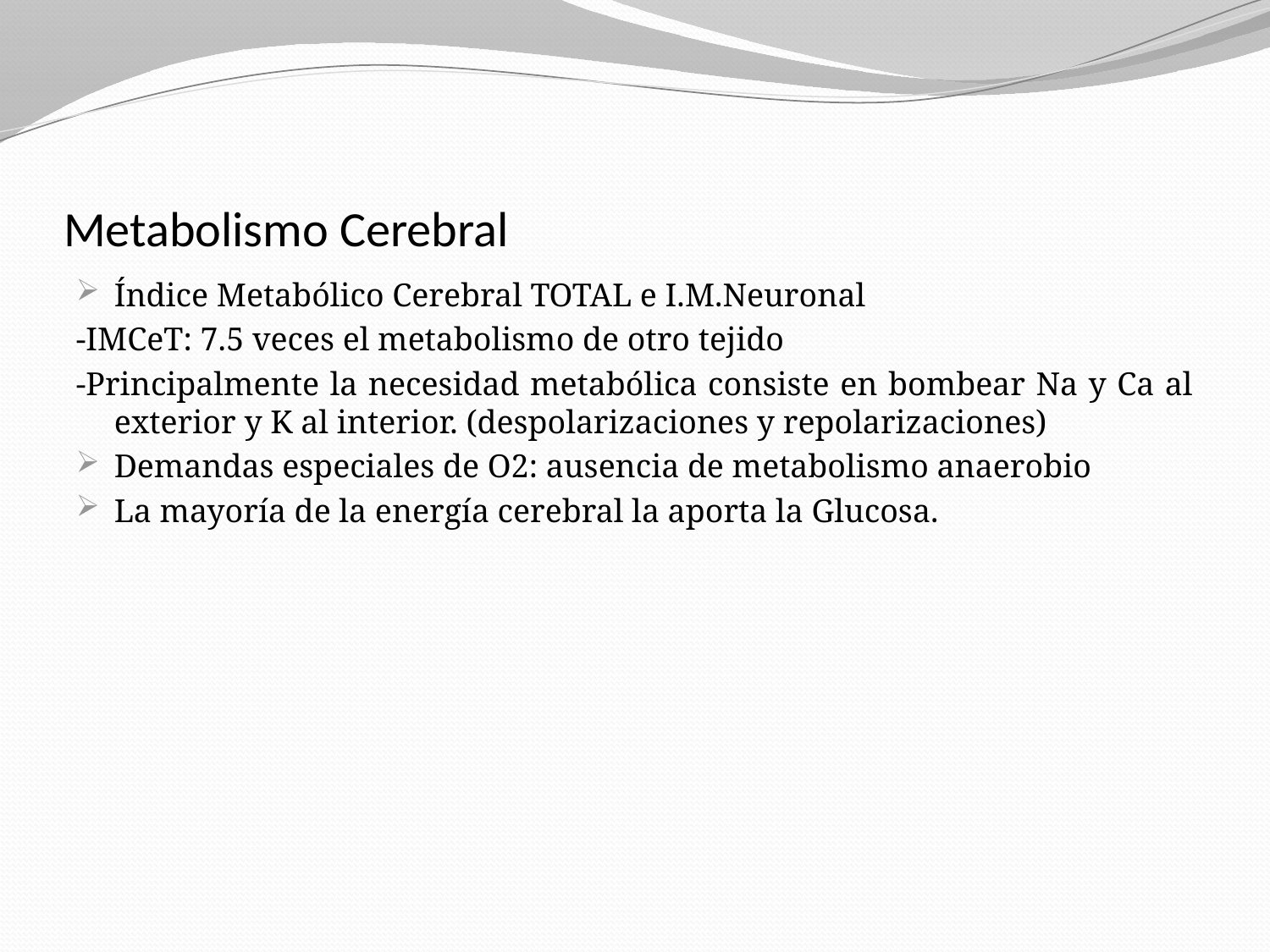

# Metabolismo Cerebral
Índice Metabólico Cerebral TOTAL e I.M.Neuronal
-IMCeT: 7.5 veces el metabolismo de otro tejido
-Principalmente la necesidad metabólica consiste en bombear Na y Ca al exterior y K al interior. (despolarizaciones y repolarizaciones)
Demandas especiales de O2: ausencia de metabolismo anaerobio
La mayoría de la energía cerebral la aporta la Glucosa.